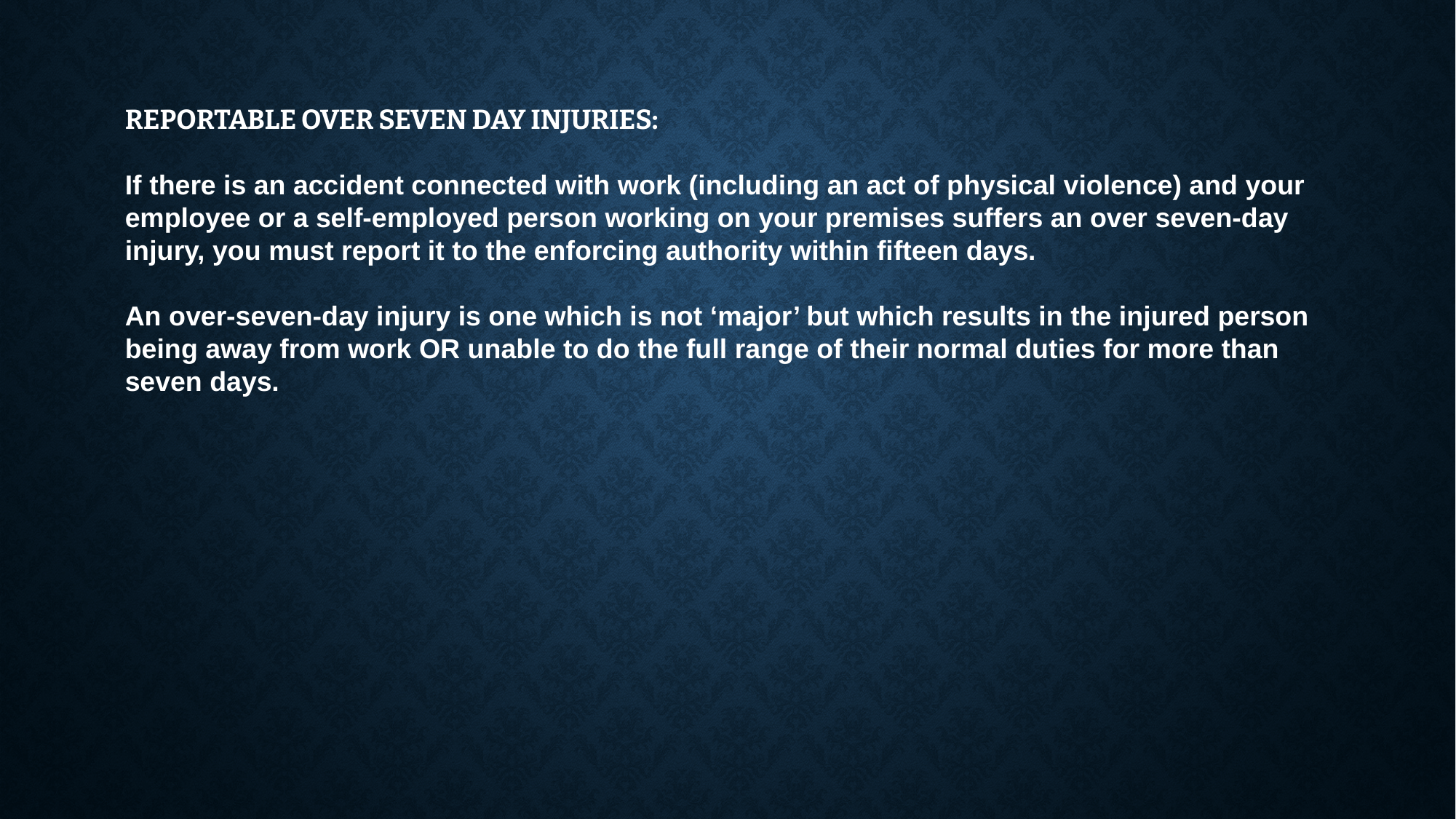

REPORTABLE OVER SEVEN DAY INJURIES:

If there is an accident connected with work (including an act of physical violence) and your employee or a self-employed person working on your premises suffers an over seven-day injury, you must report it to the enforcing authority within fifteen days.

An over-seven-day injury is one which is not ‘major’ but which results in the injured person being away from work OR unable to do the full range of their normal duties for more than seven days.